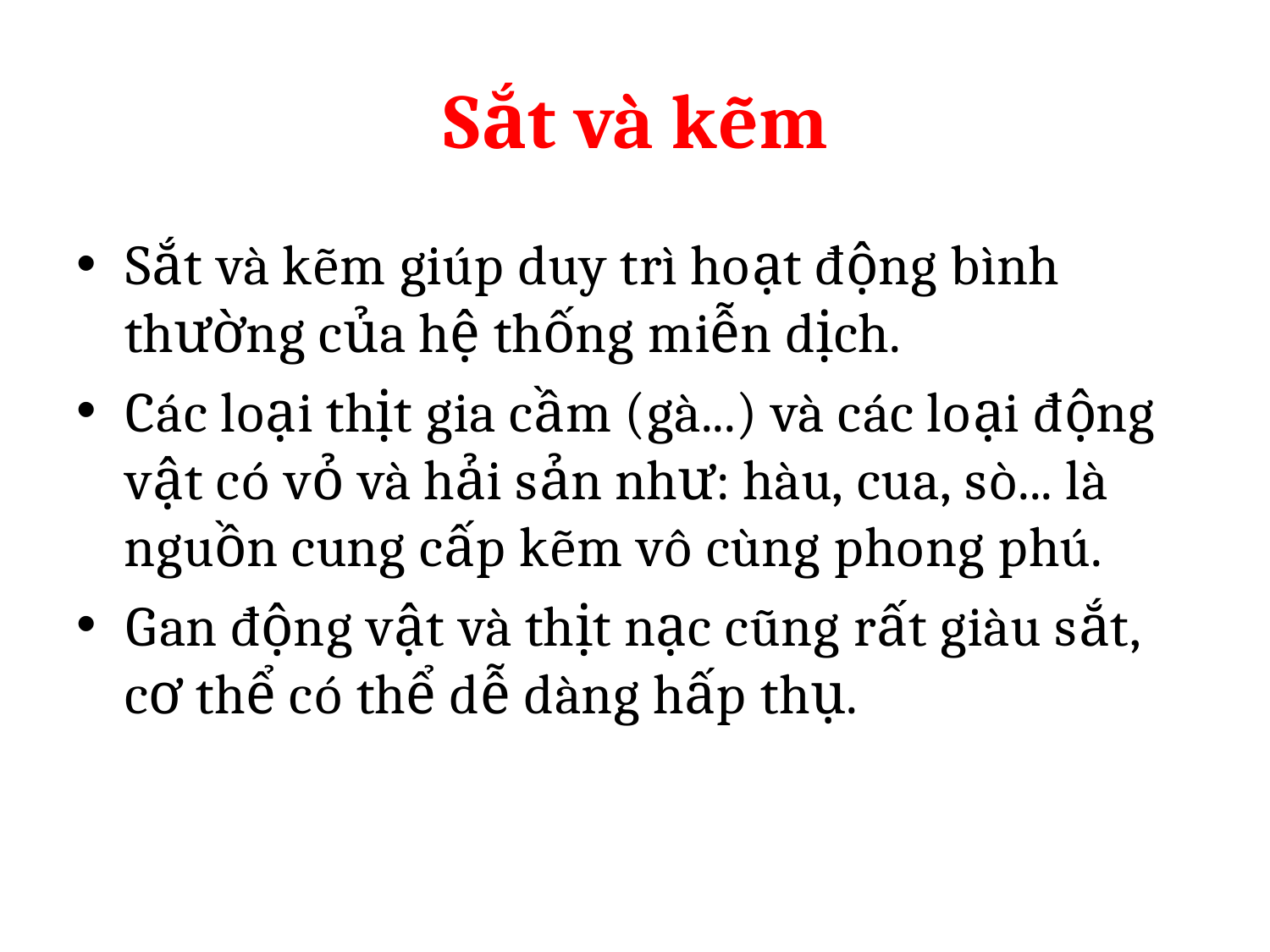

# Sắt và kẽm
Sắt và kẽm giúp duy trì hoạt động bình thường của hệ thống miễn dịch.
Các loại thịt gia cầm (gà...) và các loại động vật có vỏ và hải sản như: hàu, cua, sò... là nguồn cung cấp kẽm vô cùng phong phú.
Gan động vật và thịt nạc cũng rất giàu sắt, cơ thể có thể dễ dàng hấp thụ.